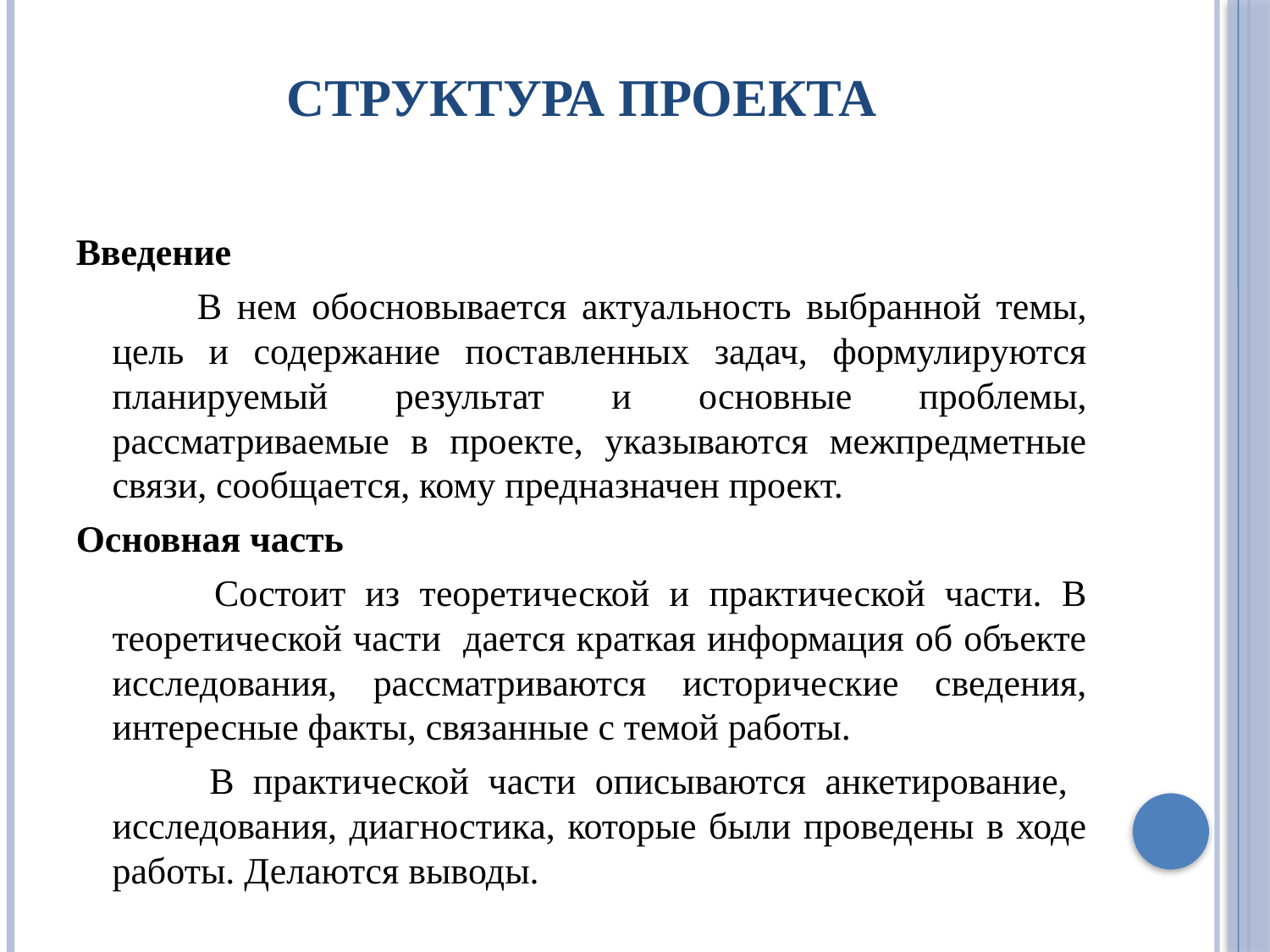

# Структура проекта
Введение
        В нем обосновывается актуальность выбранной темы, цель и содержание поставленных задач, формулируются планируемый результат и основные проблемы, рассматриваемые в проекте, указываются межпредметные связи, сообщается, кому предназначен проект.
Основная часть
       Состоит из теоретической и практической части. В теоретической части  дается краткая информация об объекте исследования, рассматриваются исторические сведения, интересные факты, связанные с темой работы.
       В практической части описываются анкетирование,  исследования, диагностика, которые были проведены в ходе работы. Делаются выводы.